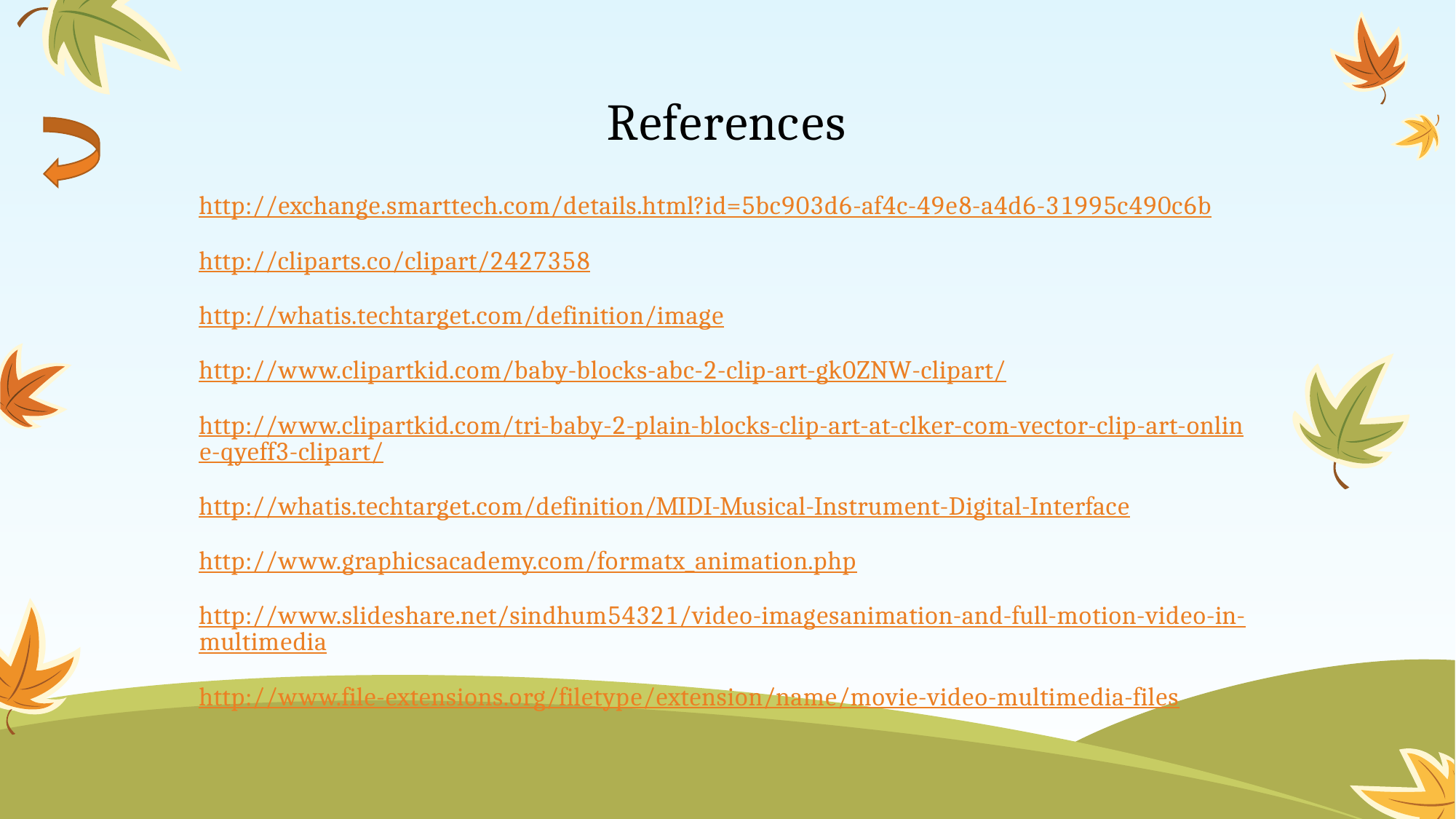

# References

http://exchange.smarttech.com/details.html?id=5bc903d6-af4c-49e8-a4d6-31995c490c6b
http://cliparts.co/clipart/2427358
http://whatis.techtarget.com/definition/image
http://www.clipartkid.com/baby-blocks-abc-2-clip-art-gk0ZNW-clipart/
http://www.clipartkid.com/tri-baby-2-plain-blocks-clip-art-at-clker-com-vector-clip-art-online-qyeff3-clipart/
http://whatis.techtarget.com/definition/MIDI-Musical-Instrument-Digital-Interface
http://www.graphicsacademy.com/formatx_animation.php
http://www.slideshare.net/sindhum54321/video-imagesanimation-and-full-motion-video-in-multimedia
http://www.file-extensions.org/filetype/extension/name/movie-video-multimedia-files